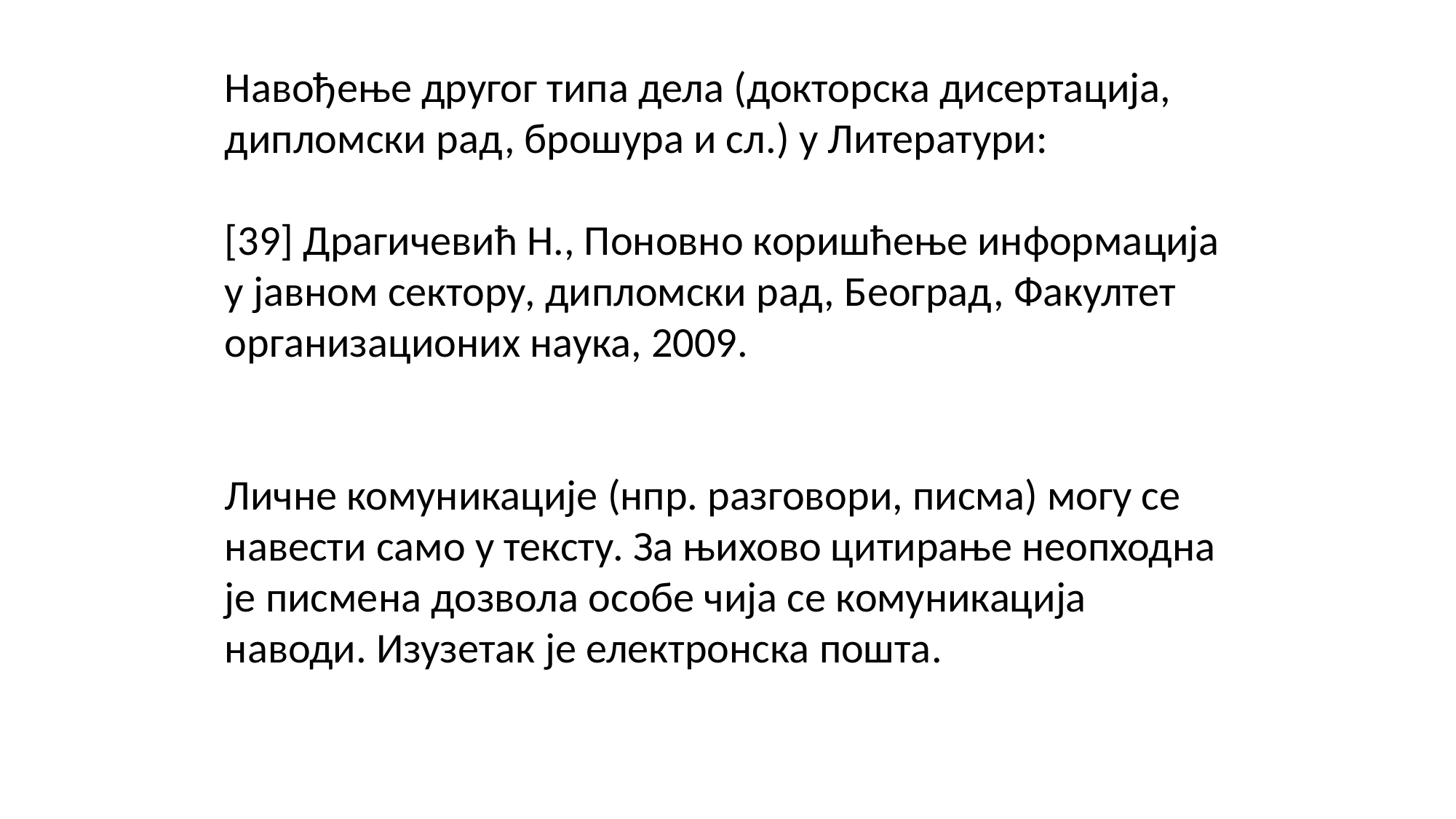

Навођење другог типа дела (докторска дисертација, дипломски рад, брошура и сл.) у Литератури:

[39] Драгичевић Н., Поновно коришћење информација у јавном сектору, дипломски рад, Београд, Факултет организационих наука, 2009.

Личне комуникације (нпр. разговори, писма) могу се навести само у тексту. За њихово цитирање неопходна је писмена дозвола особе чија се комуникација наводи. Изузетак је електронска пошта.